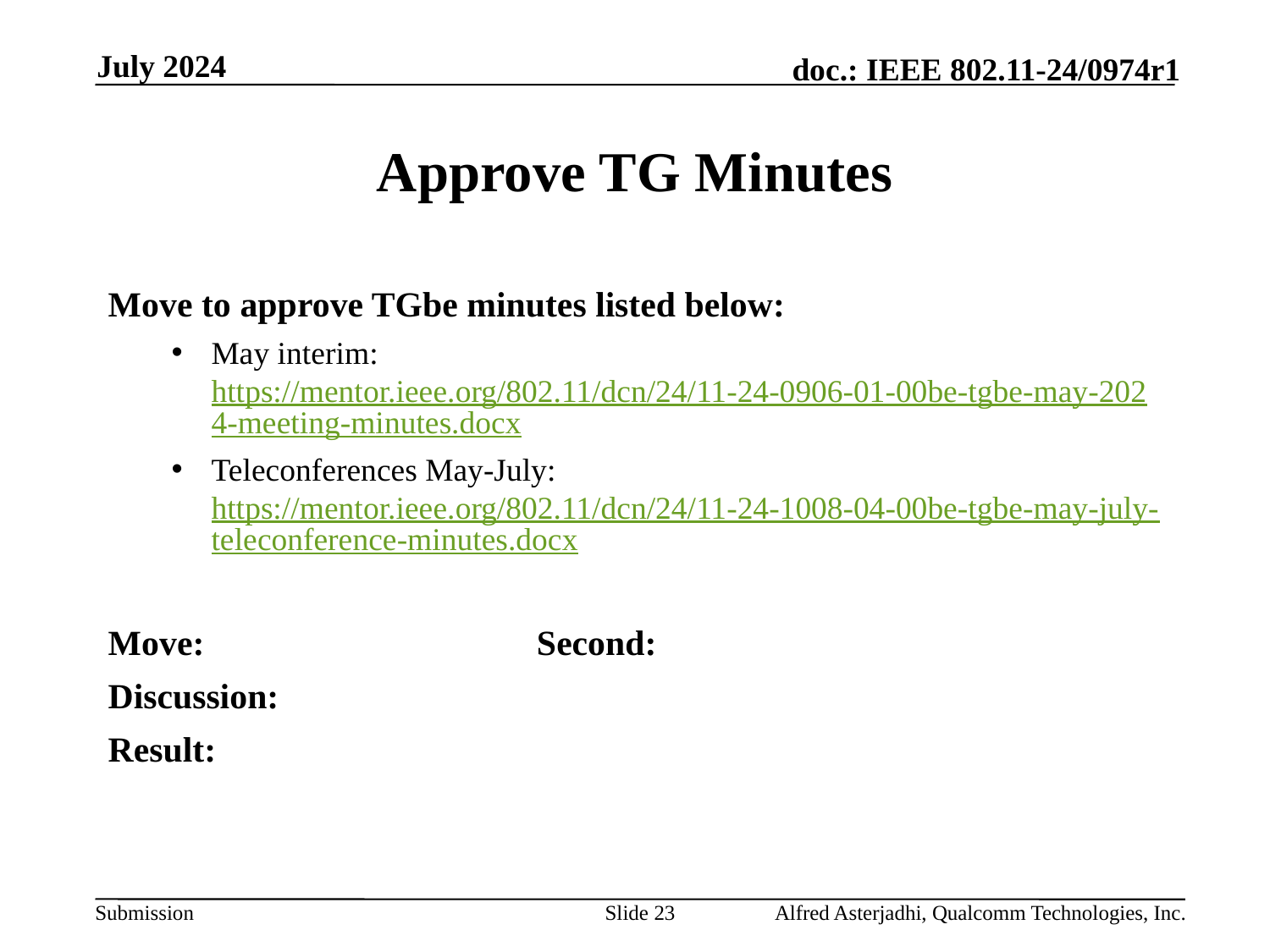

July 2024
# Approve TG Minutes
Move to approve TGbe minutes listed below:
May interim: https://mentor.ieee.org/802.11/dcn/24/11-24-0906-01-00be-tgbe-may-2024-meeting-minutes.docx
Teleconferences May-July: https://mentor.ieee.org/802.11/dcn/24/11-24-1008-04-00be-tgbe-may-july-teleconference-minutes.docx

Move: 			Second:
Discussion:
Result:
Slide 23
Alfred Asterjadhi, Qualcomm Technologies, Inc.